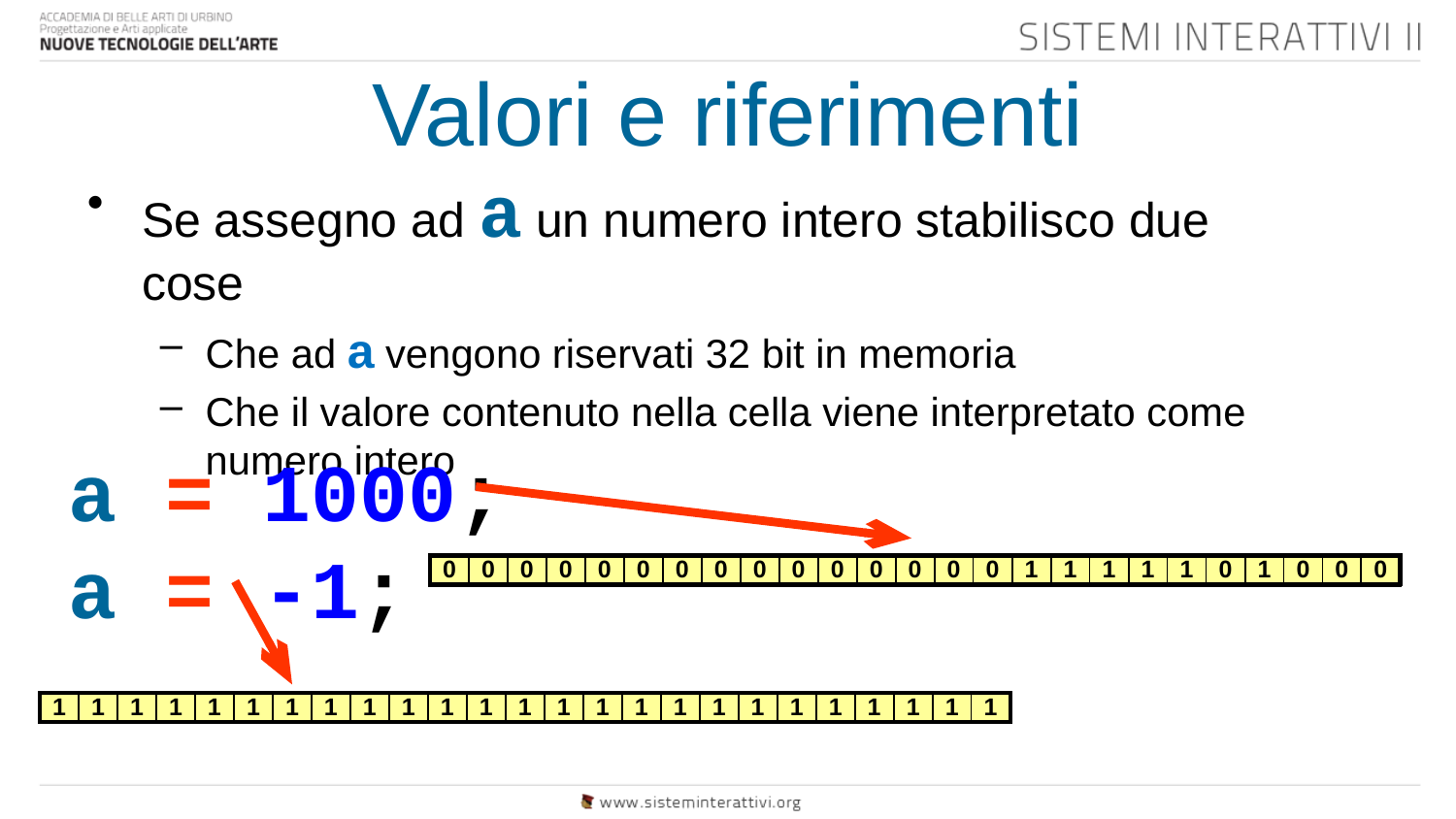

Valori e riferimenti
Se assegno ad a un numero intero stabilisco due cose
Che ad a vengono riservati 32 bit in memoria
Che il valore contenuto nella cella viene interpretato come numero intero

a = 1000;
a = -1;

| 0 | 0 | 0 | 0 | 0 | 0 | 0 | 0 | 0 | 0 | 0 | 0 | 0 | 0 | 0 | 1 | 1 | 1 | 1 | 1 | 0 | 1 | 0 | 0 | 0 |
| --- | --- | --- | --- | --- | --- | --- | --- | --- | --- | --- | --- | --- | --- | --- | --- | --- | --- | --- | --- | --- | --- | --- | --- | --- |

| 1 | 1 | 1 | 1 | 1 | 1 | 1 | 1 | 1 | 1 | 1 | 1 | 1 | 1 | 1 | 1 | 1 | 1 | 1 | 1 | 1 | 1 | 1 | 1 | 1 |
| --- | --- | --- | --- | --- | --- | --- | --- | --- | --- | --- | --- | --- | --- | --- | --- | --- | --- | --- | --- | --- | --- | --- | --- | --- |